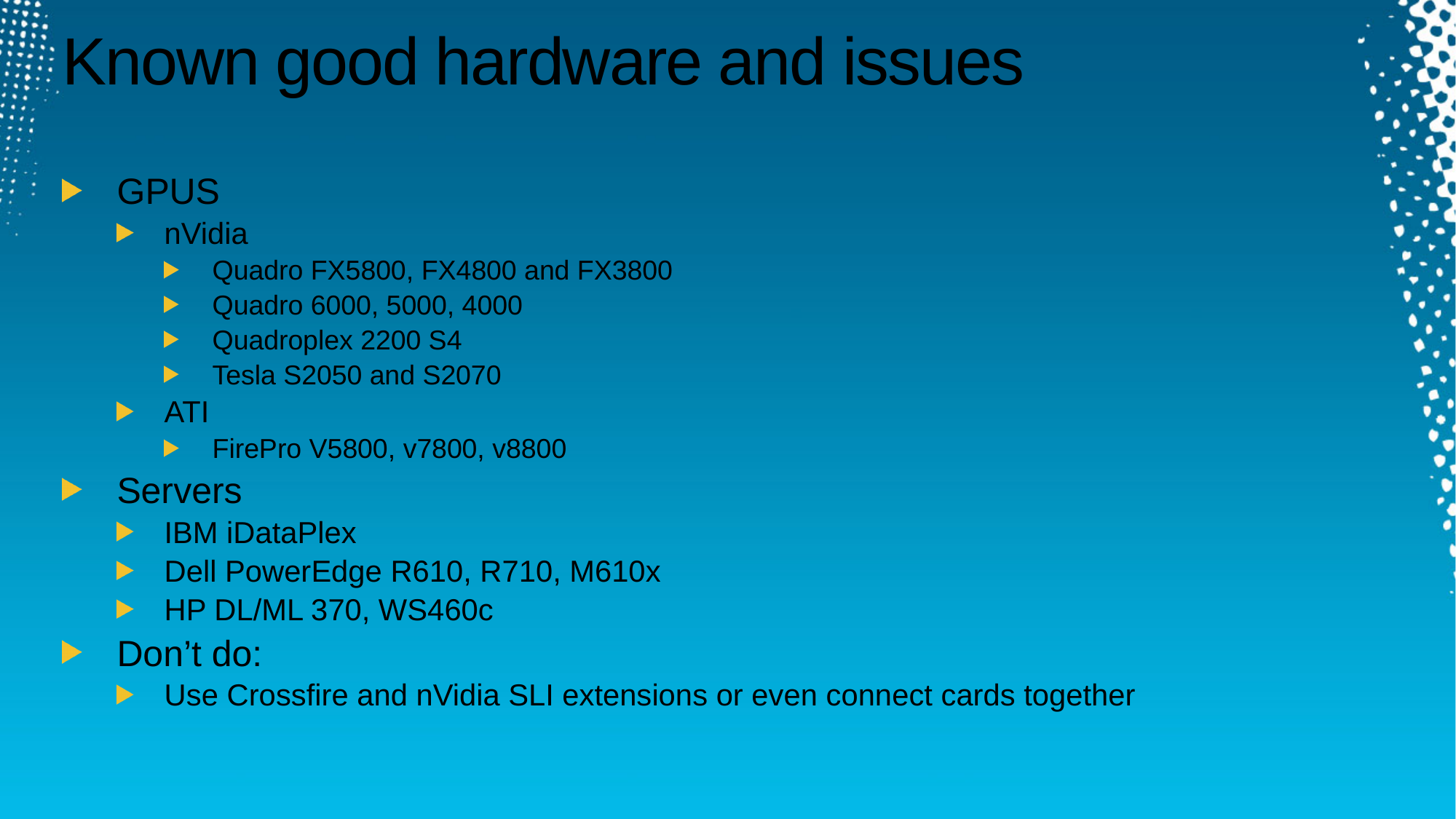

# Known good hardware and issues
GPUS
nVidia
Quadro FX5800, FX4800 and FX3800
Quadro 6000, 5000, 4000
Quadroplex 2200 S4
Tesla S2050 and S2070
ATI
FirePro V5800, v7800, v8800
Servers
IBM iDataPlex
Dell PowerEdge R610, R710, M610x
HP DL/ML 370, WS460c
Don’t do:
Use Crossfire and nVidia SLI extensions or even connect cards together